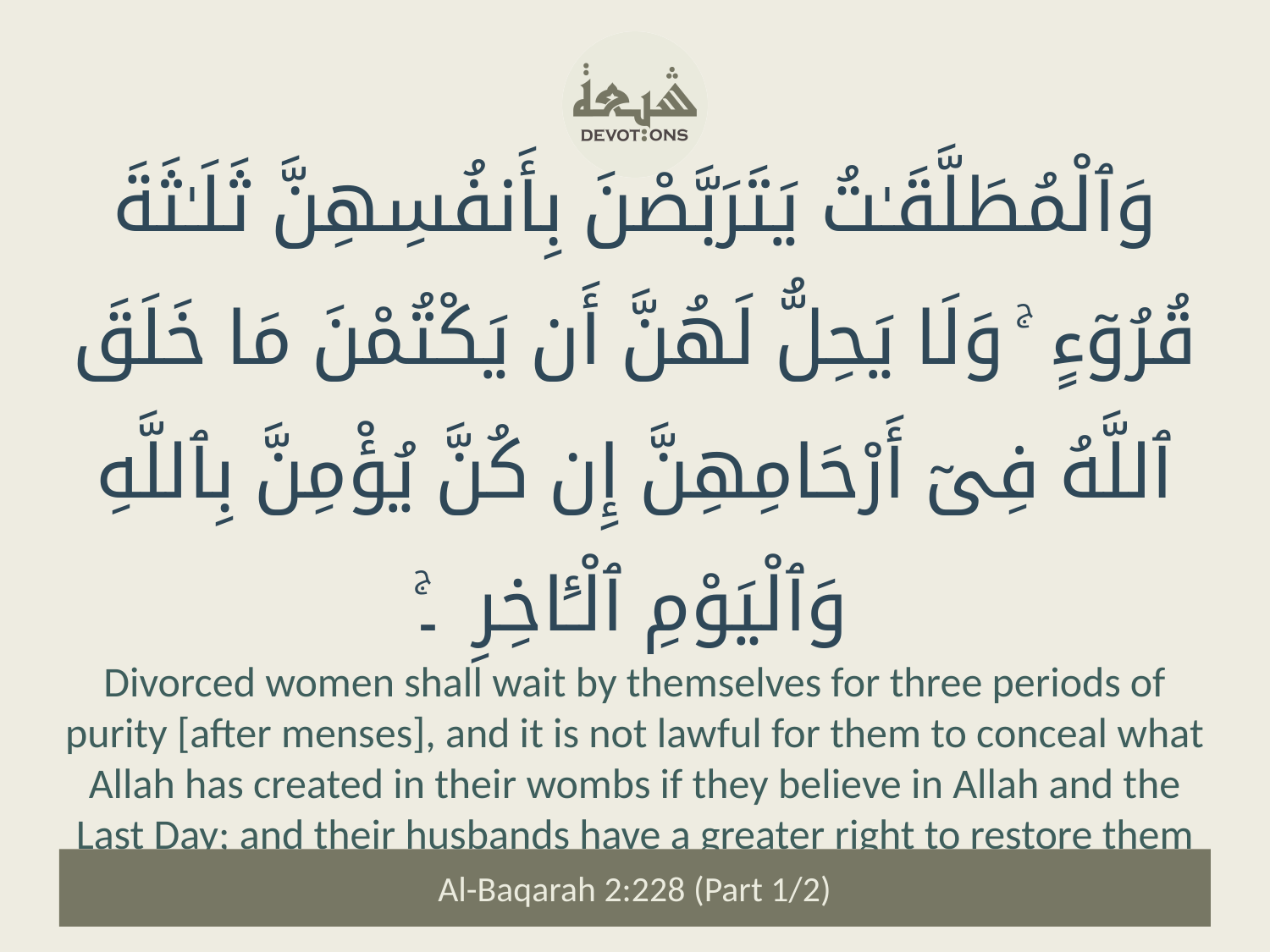

وَٱلْمُطَلَّقَـٰتُ يَتَرَبَّصْنَ بِأَنفُسِهِنَّ ثَلَـٰثَةَ قُرُوٓءٍ ۚ وَلَا يَحِلُّ لَهُنَّ أَن يَكْتُمْنَ مَا خَلَقَ ٱللَّهُ فِىٓ أَرْحَامِهِنَّ إِن كُنَّ يُؤْمِنَّ بِٱللَّهِ وَٱلْيَوْمِ ٱلْـَٔاخِرِ  ۔ۚ
Divorced women shall wait by themselves for three periods of purity [after menses], and it is not lawful for them to conceal what Allah has created in their wombs if they believe in Allah and the Last Day; and their husbands have a greater right to restore them during this [duration], if they desire reconcilement.
Al-Baqarah 2:228 (Part 1/2)